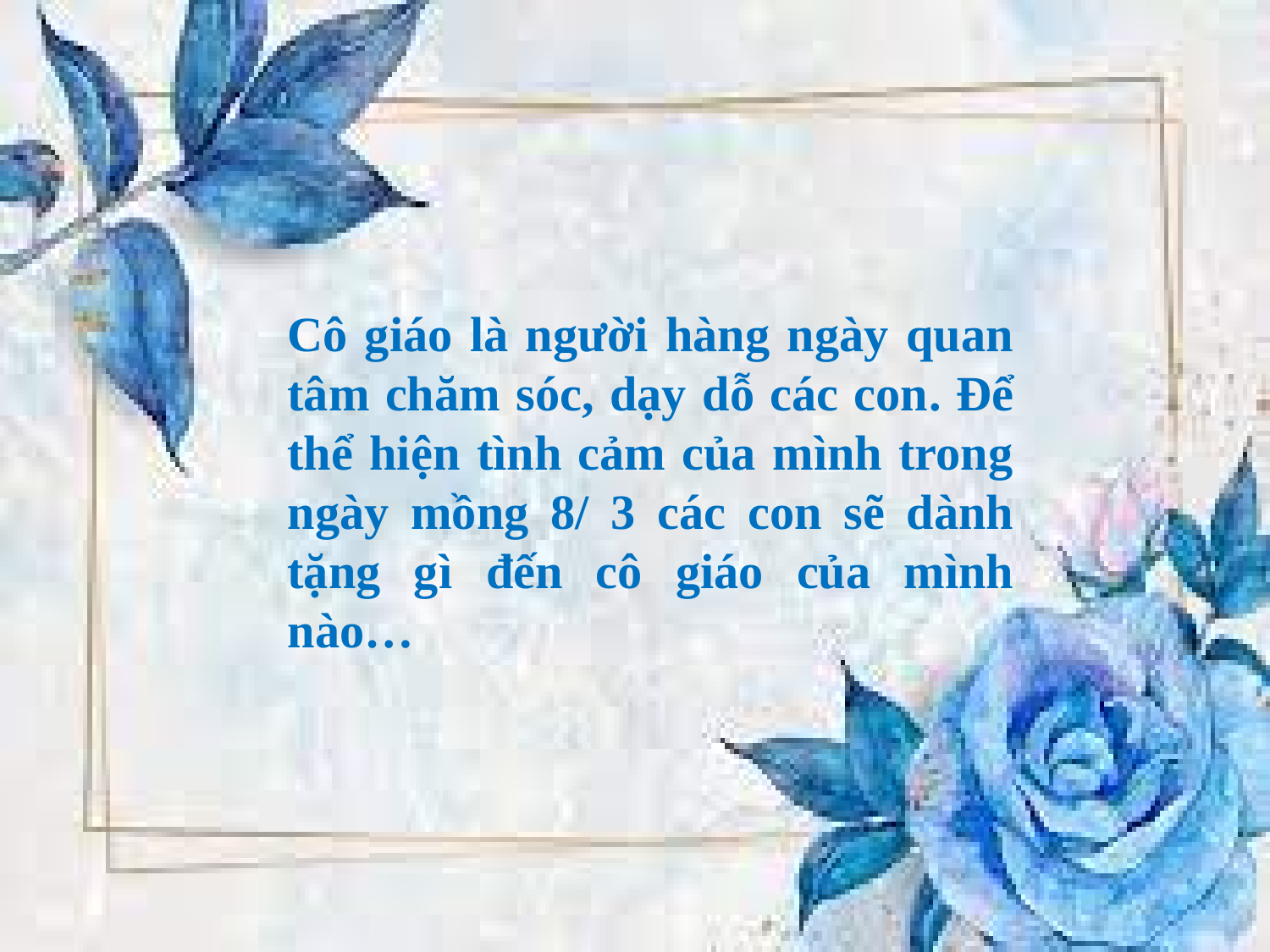

Cô giáo là người hàng ngày quan tâm chăm sóc, dạy dỗ các con. Để thể hiện tình cảm của mình trong ngày mồng 8/ 3 các con sẽ dành tặng gì đến cô giáo của mình nào…